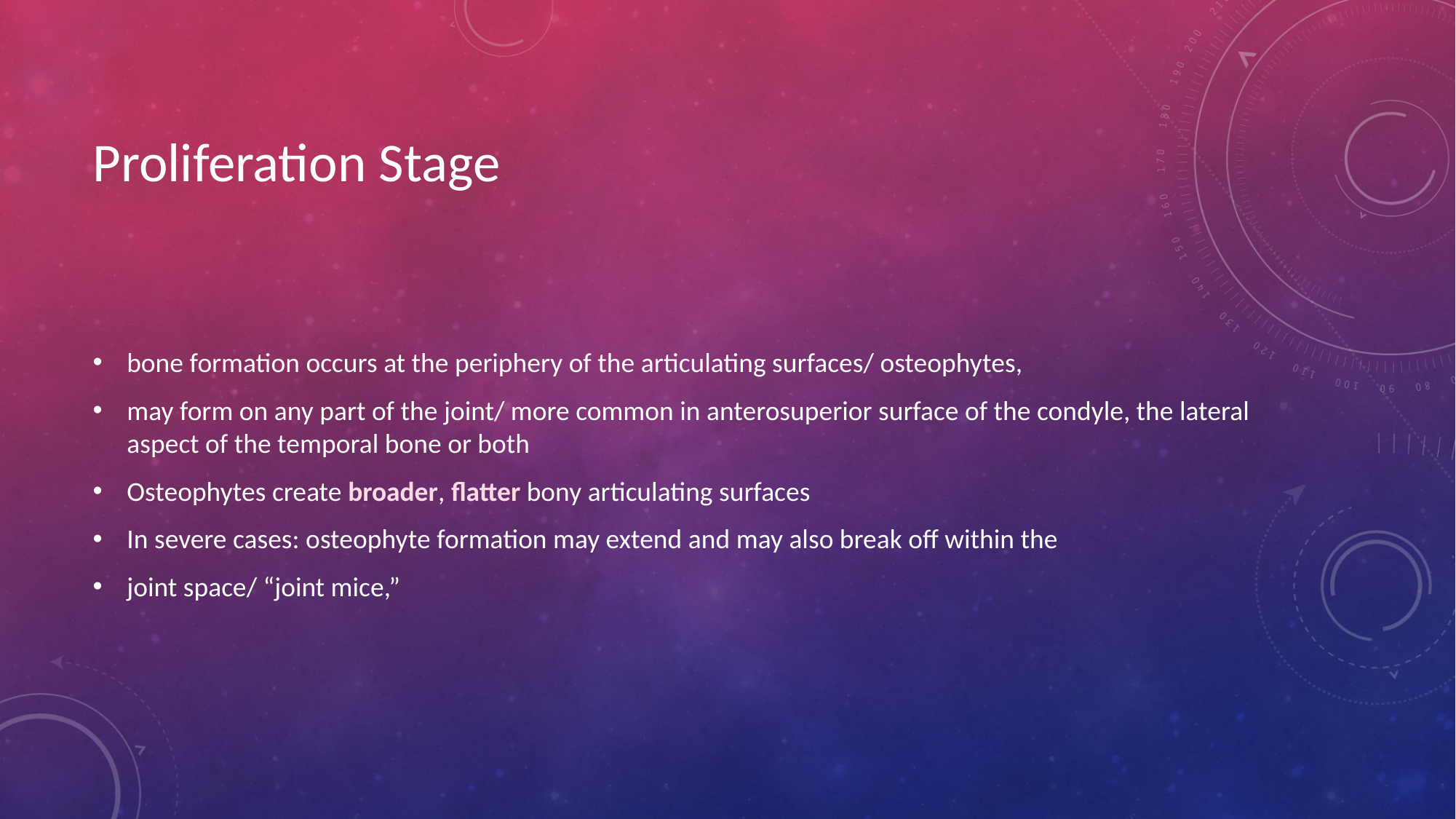

# Proliferation Stage
bone formation occurs at the periphery of the articulating surfaces/ osteophytes,
may form on any part of the joint/ more common in anterosuperior surface of the condyle, the lateral aspect of the temporal bone or both
Osteophytes create broader, flatter bony articulating surfaces
In severe cases: osteophyte formation may extend and may also break off within the
joint space/ “joint mice,”